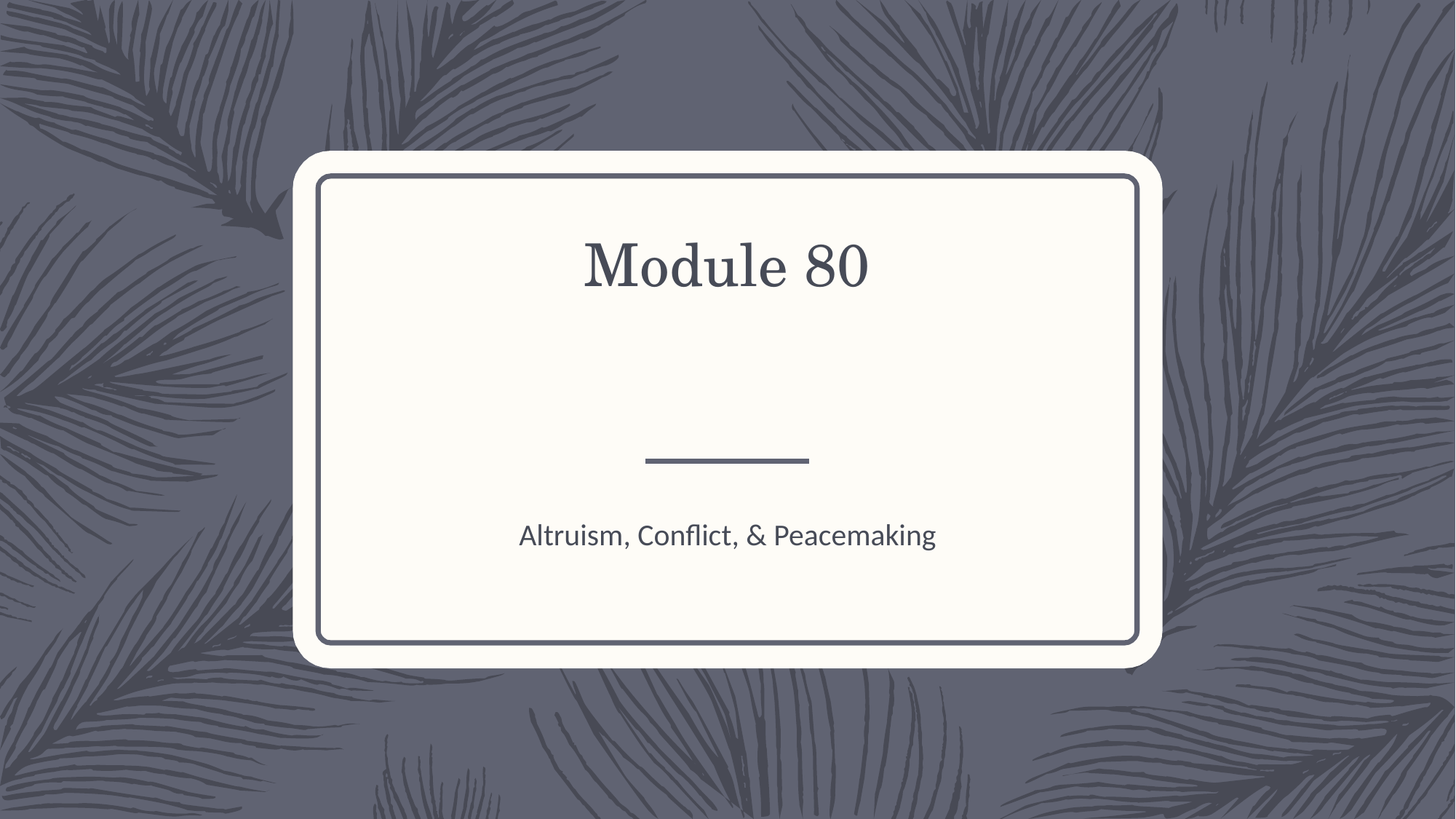

# Module 80
Altruism, Conflict, & Peacemaking